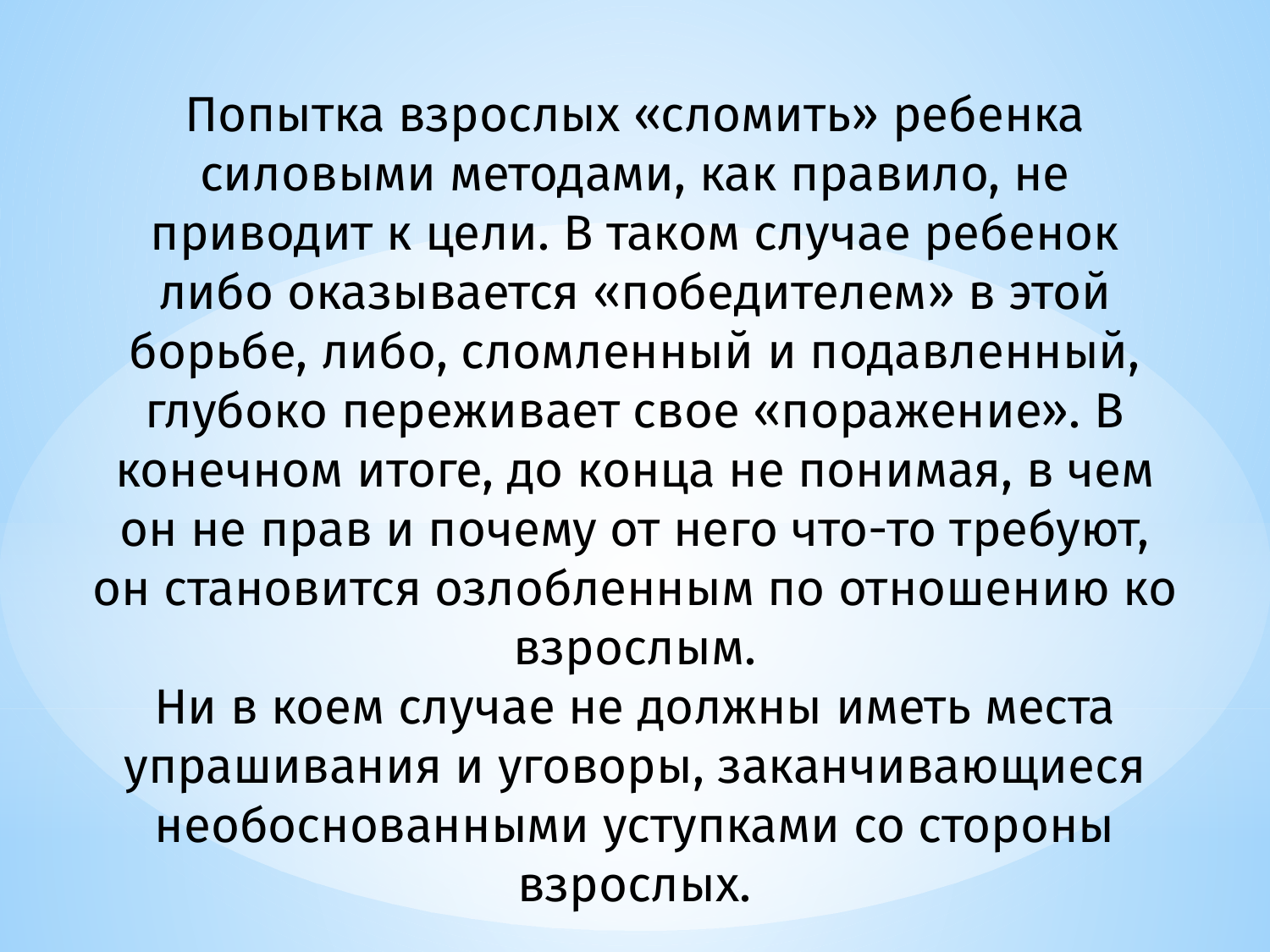

Попытка взрослых «сломить» ребенка силовыми методами, как правило, не приводит к цели. В таком случае ребенок либо оказывается «победителем» в этой борьбе, либо, сломленный и подавленный, глубоко переживает свое «поражение». В конечном итоге, до конца не понимая, в чем он не прав и почему от него что-то требуют, он становится озлобленным по отношению ко взрослым.
Ни в коем случае не должны иметь места упрашивания и уговоры, заканчивающиеся необоснованными уступками со стороны взрослых.